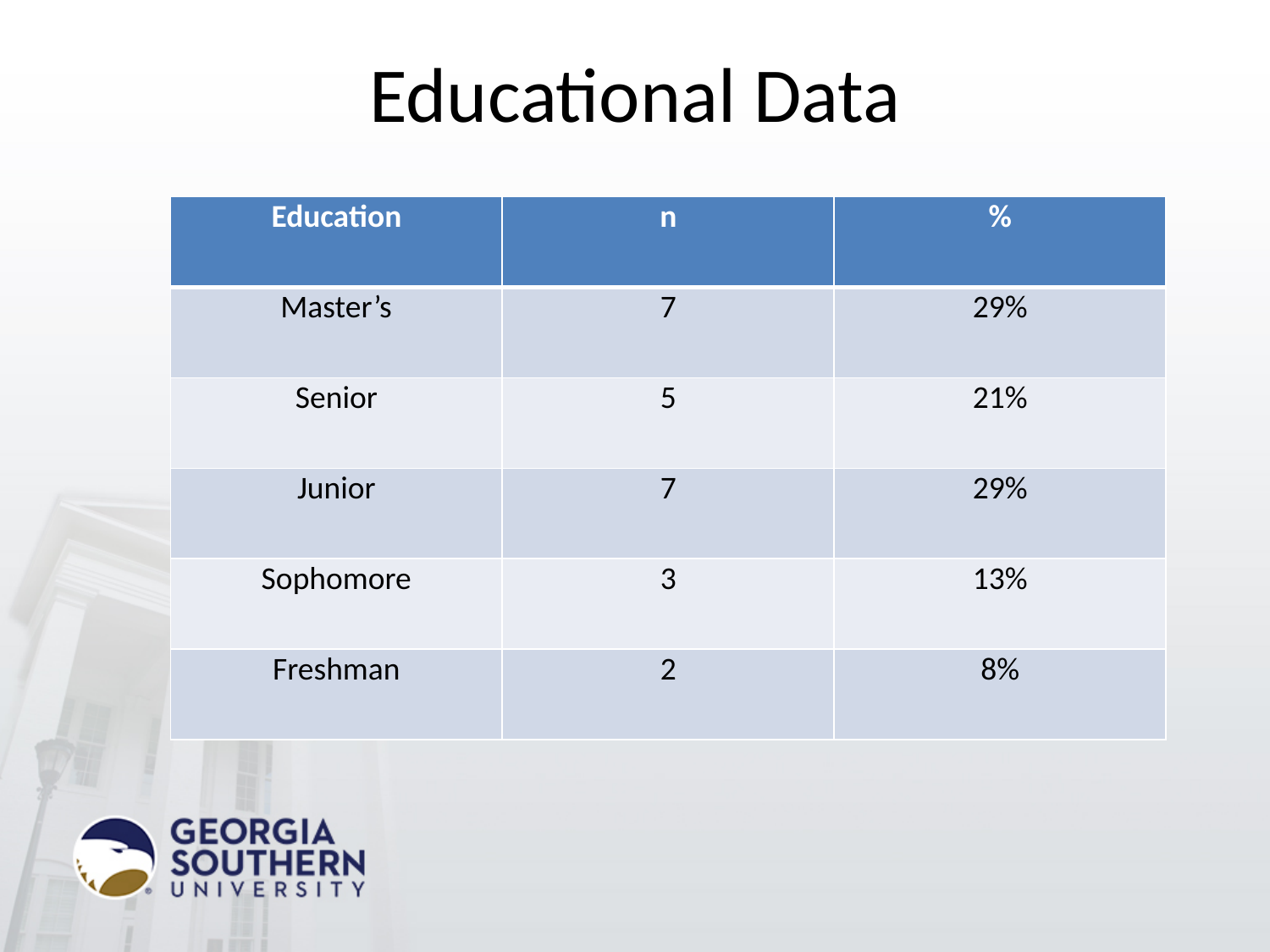

# Educational Data
| Education | n | % |
| --- | --- | --- |
| Master’s | 7 | 29% |
| Senior | 5 | 21% |
| Junior | 7 | 29% |
| Sophomore | 3 | 13% |
| Freshman | 2 | 8% |